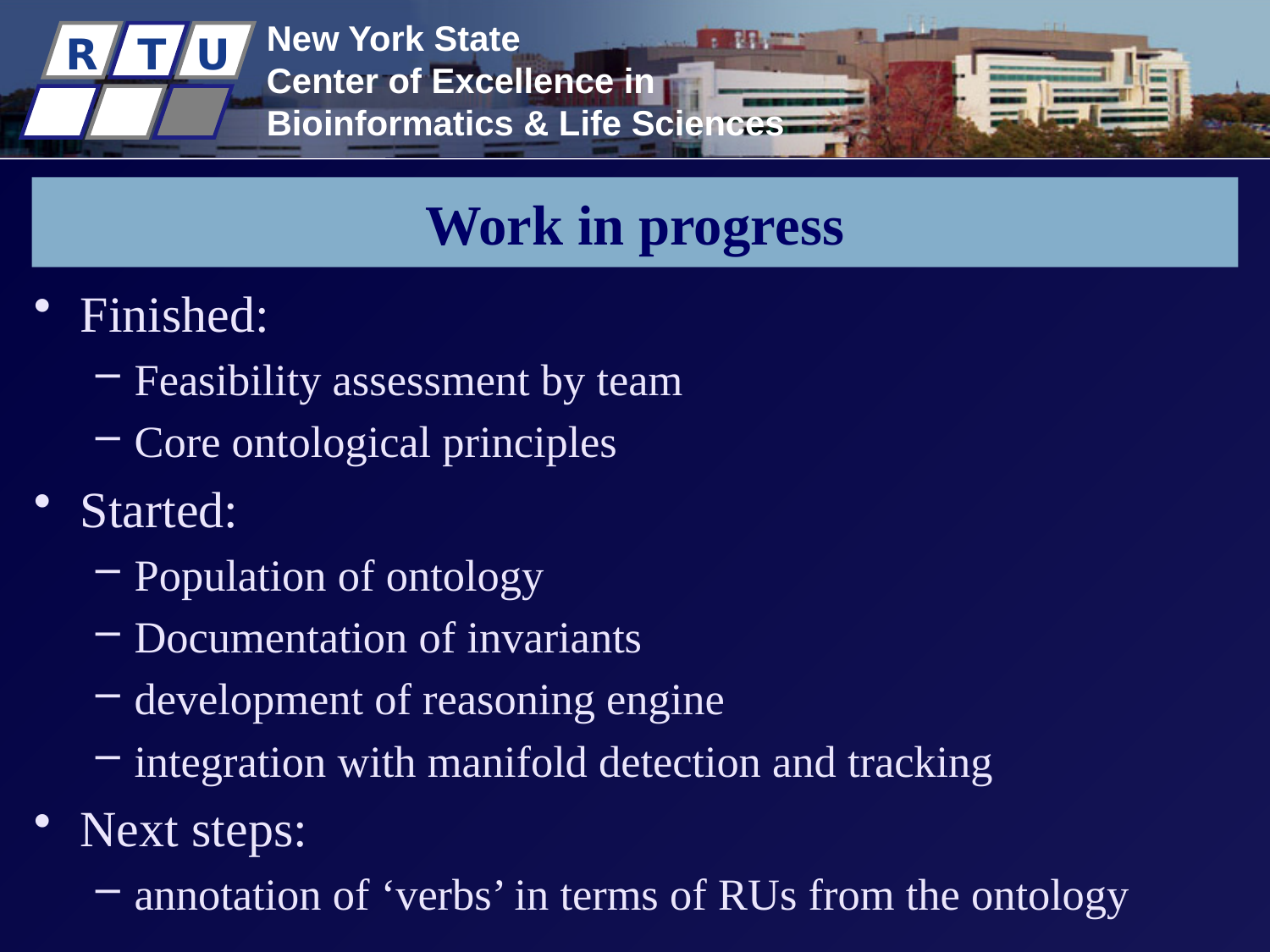

# Work in progress
Finished:
Feasibility assessment by team
Core ontological principles
Started:
Population of ontology
Documentation of invariants
development of reasoning engine
integration with manifold detection and tracking
Next steps:
annotation of ‘verbs’ in terms of RUs from the ontology